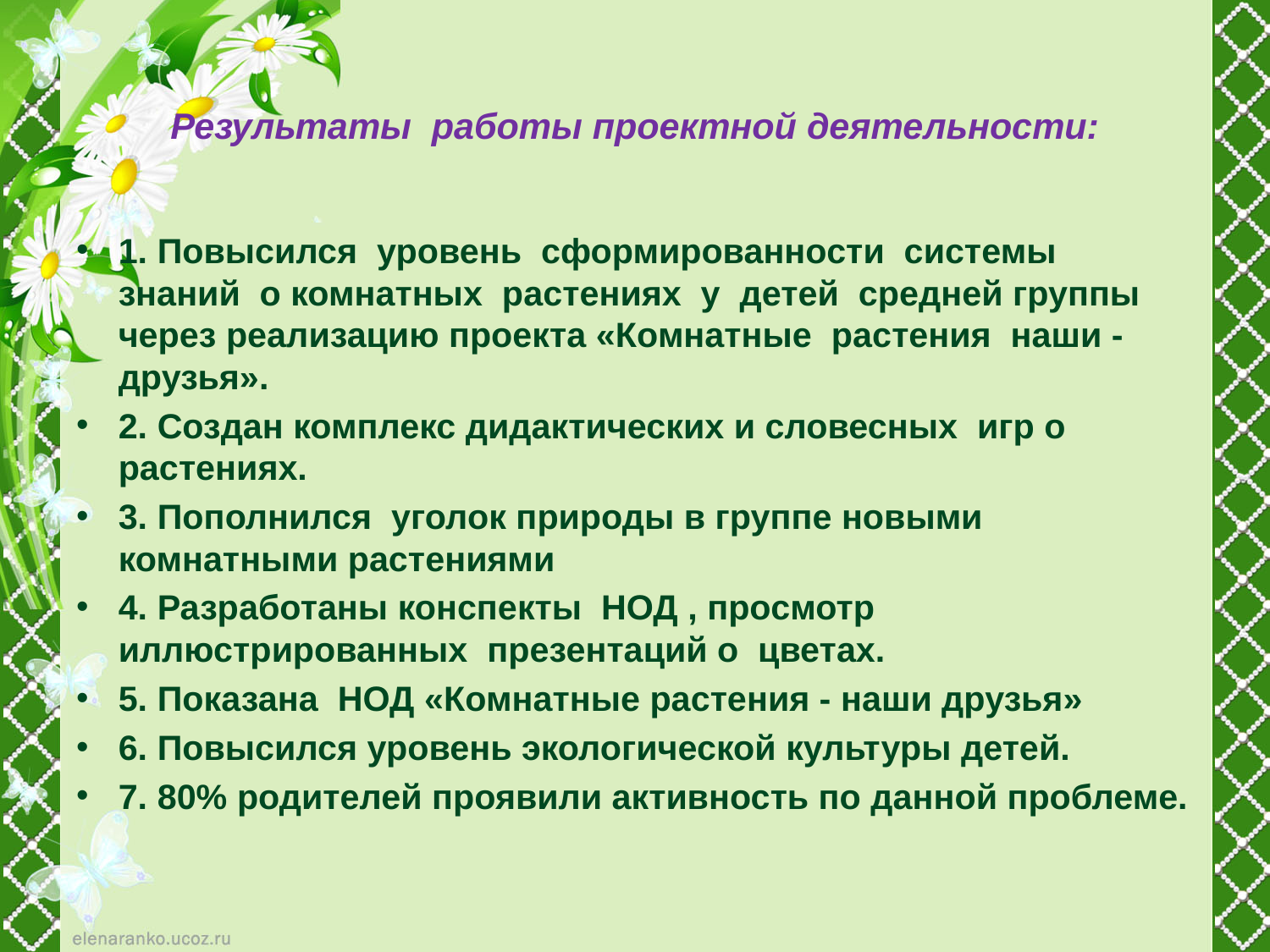

# Результаты  работы проектной деятельности:
1. Повысился  уровень  сформированности  системы  знаний  о комнатных  растениях  у  детей  средней группы  через реализацию проекта «Комнатные  растения  наши -  друзья».
2. Создан комплекс дидактических и словесных  игр о растениях.
3. Пополнился  уголок природы в группе новыми комнатными растениями
4. Разработаны конспекты  НОД , просмотр  иллюстрированных  презентаций о  цветах.
5. Показана  НОД «Комнатные растения - наши друзья»
6. Повысился уровень экологической культуры детей.
7. 80% родителей проявили активность по данной проблеме.